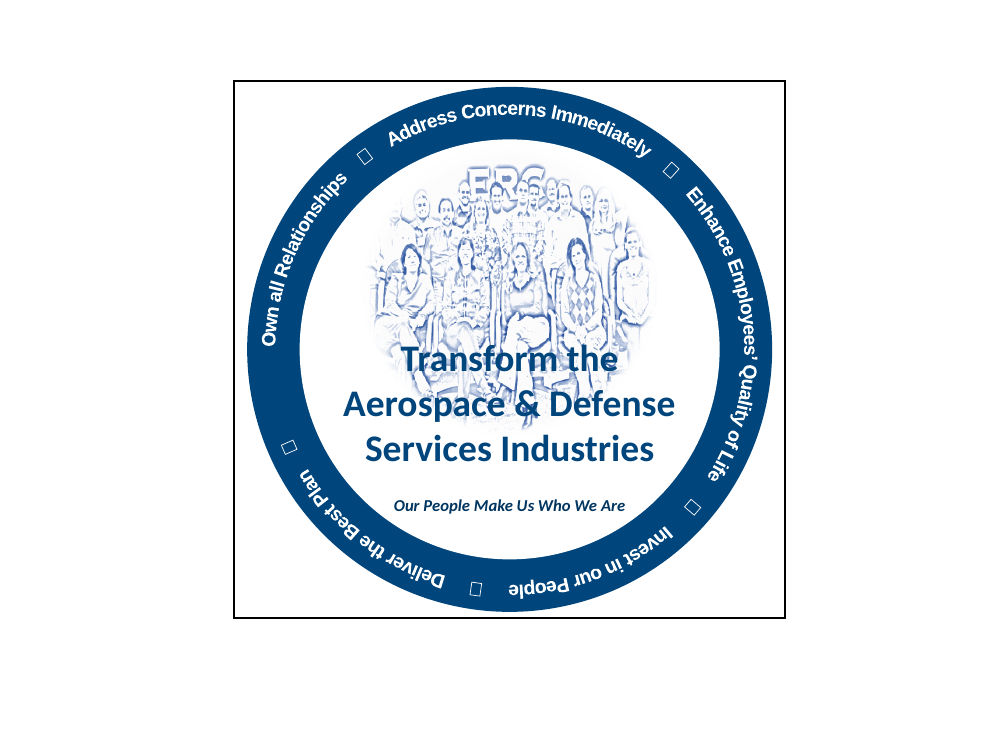

Own all Relationships    •    Address Concerns Immediately    •    Enhance Employees’ Quality of Life     •     Invest in our People     •     Deliver the Best Plan    •

Transform the Aerospace & Defense Services Industries

Our People Make Us Who We Are